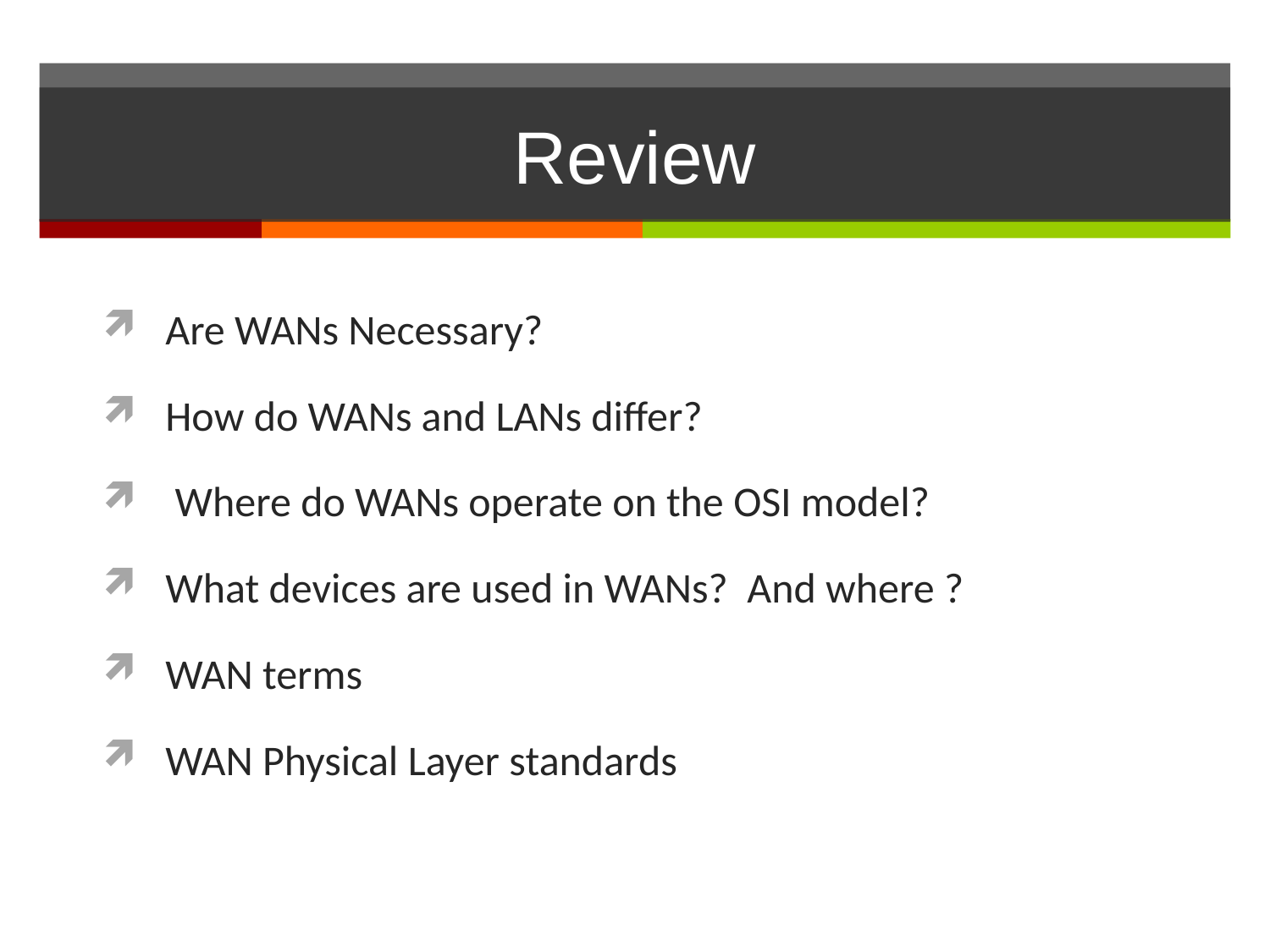

# Review
Are WANs Necessary?
How do WANs and LANs differ?
 Where do WANs operate on the OSI model?
What devices are used in WANs?  And where ?
WAN terms
WAN Physical Layer standards